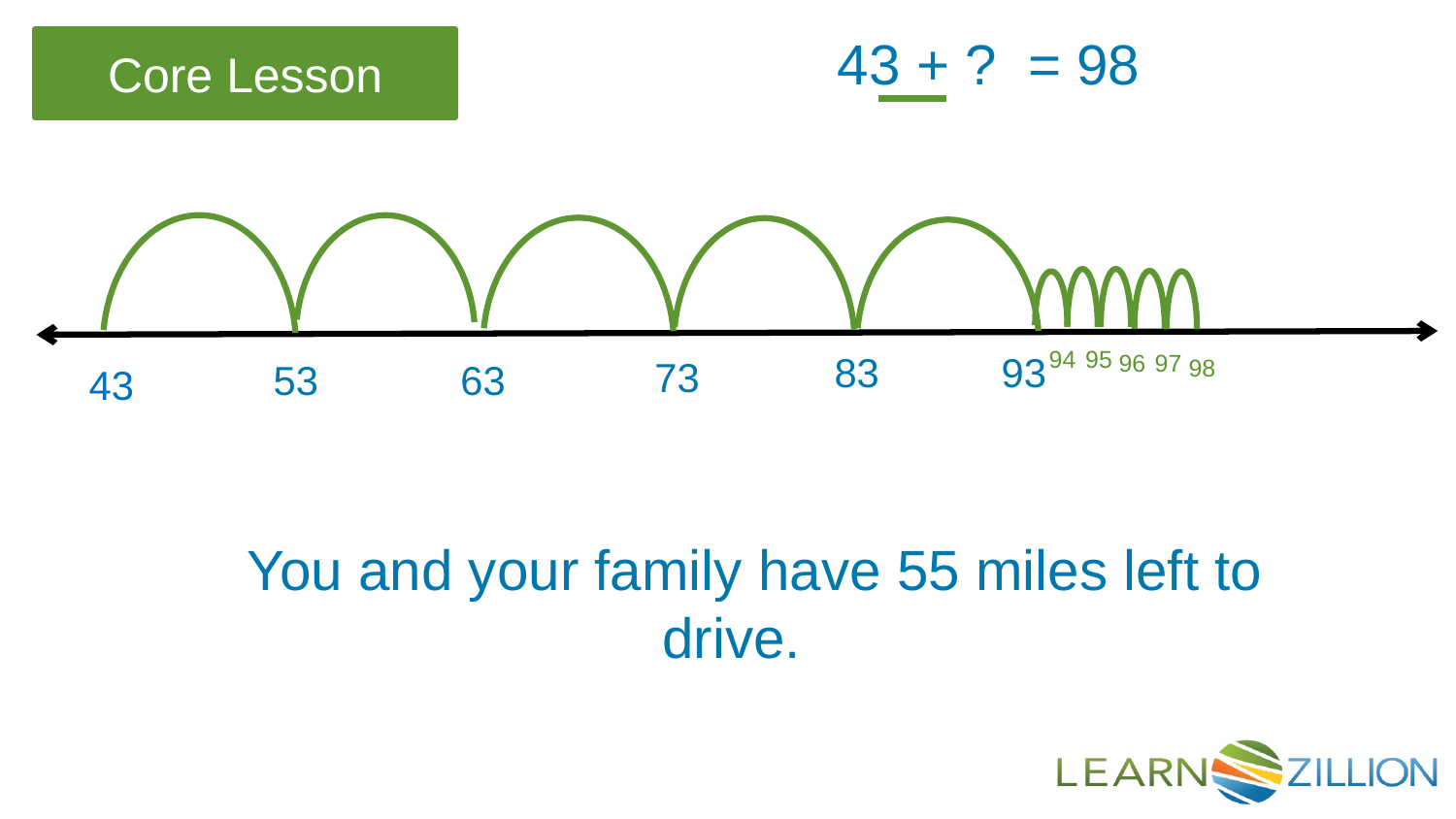

43 + ?  = 98

94
95
96
83
93
97
73
98
53
63
43
   You and your family have 55 miles left to drive.